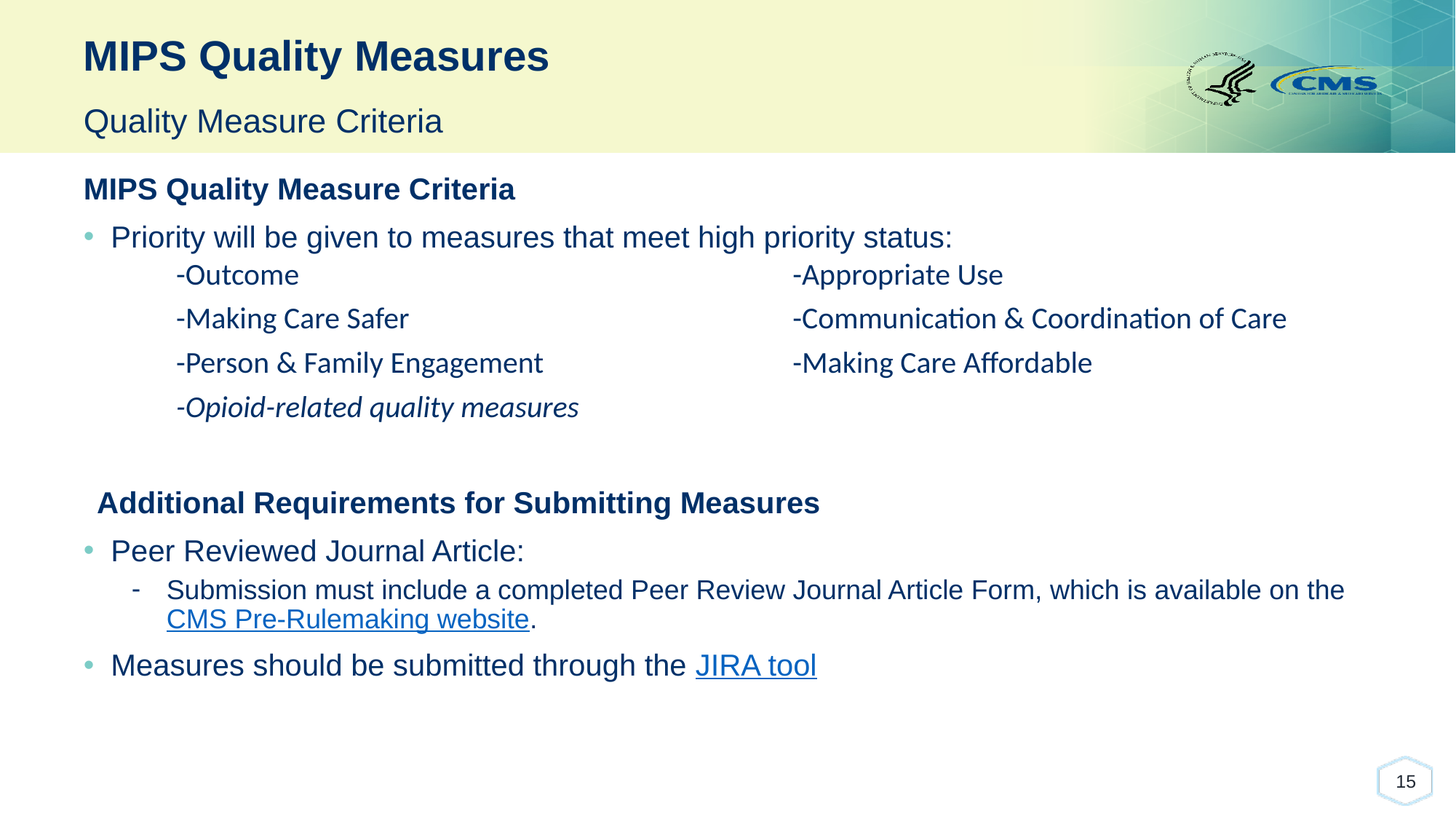

# MIPS Quality Measures Quality Measure Criteria
MIPS Quality Measure Criteria
Priority will be given to measures that meet high priority status:

Additional Requirements for Submitting Measures
Peer Reviewed Journal Article:
Submission must include a completed Peer Review Journal Article Form, which is available on the CMS Pre-Rulemaking website.
Measures should be submitted through the JIRA tool

| -Outcome | -Appropriate Use |
| --- | --- |
| -Making Care Safer | -Communication & Coordination of Care |
| -Person & Family Engagement | -Making Care Affordable |
| -Opioid-related quality measures |  |
15